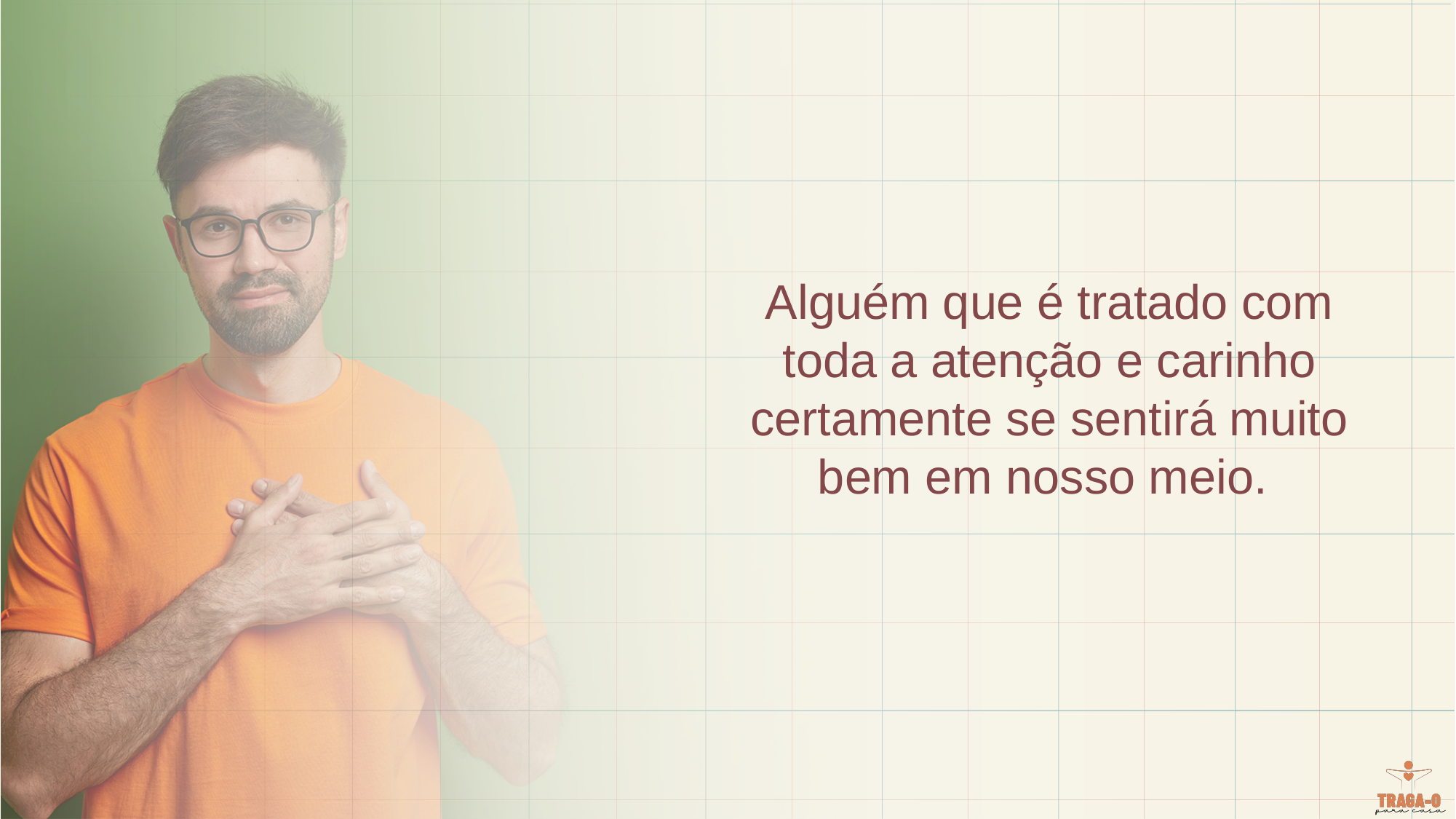

Alguém que é tratado com toda a atenção e carinho certamente se sentirá muito bem em nosso meio.